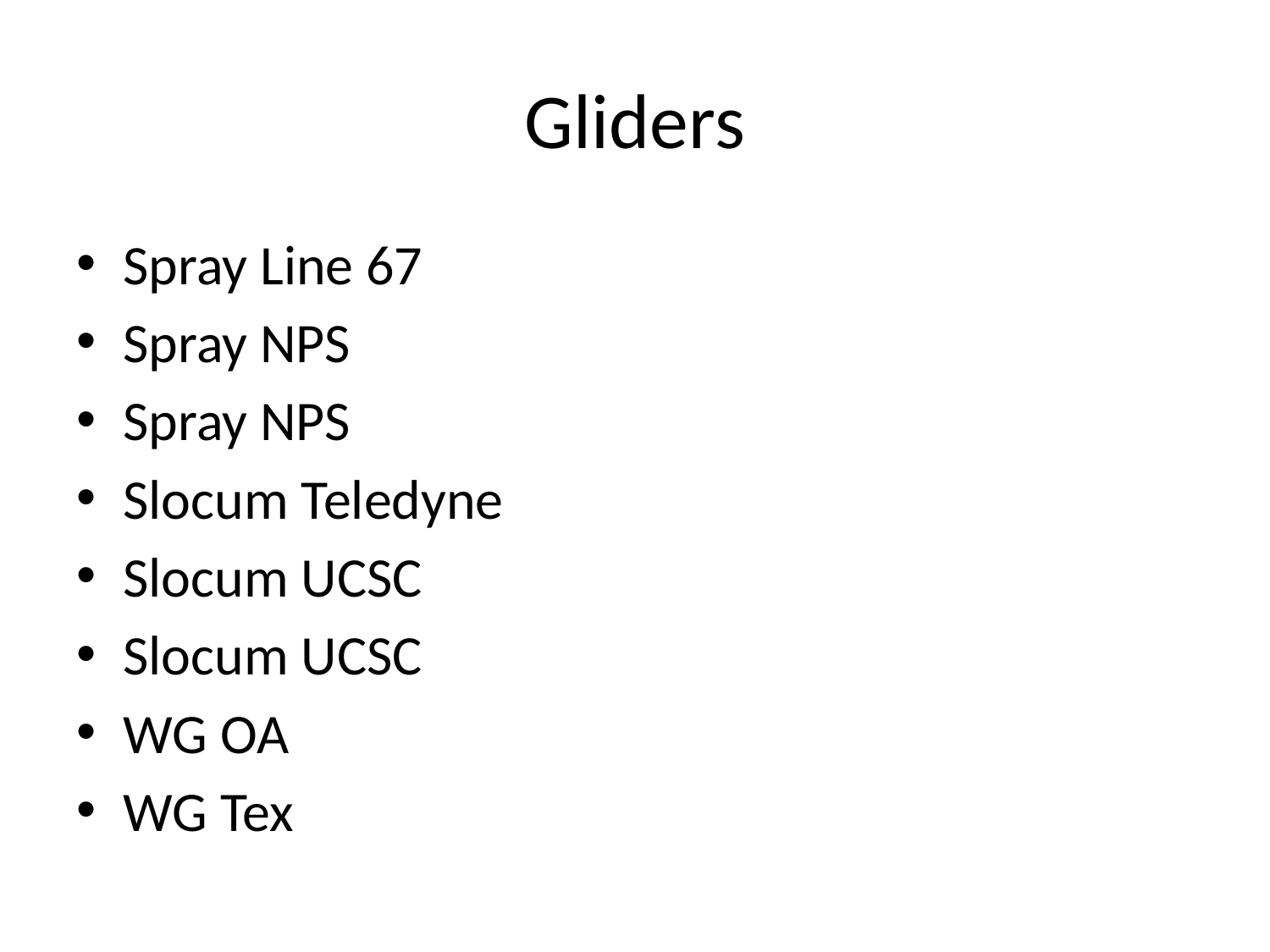

# Gliders
Spray Line 67
Spray NPS
Spray NPS
Slocum Teledyne
Slocum UCSC
Slocum UCSC
WG OA
WG Tex